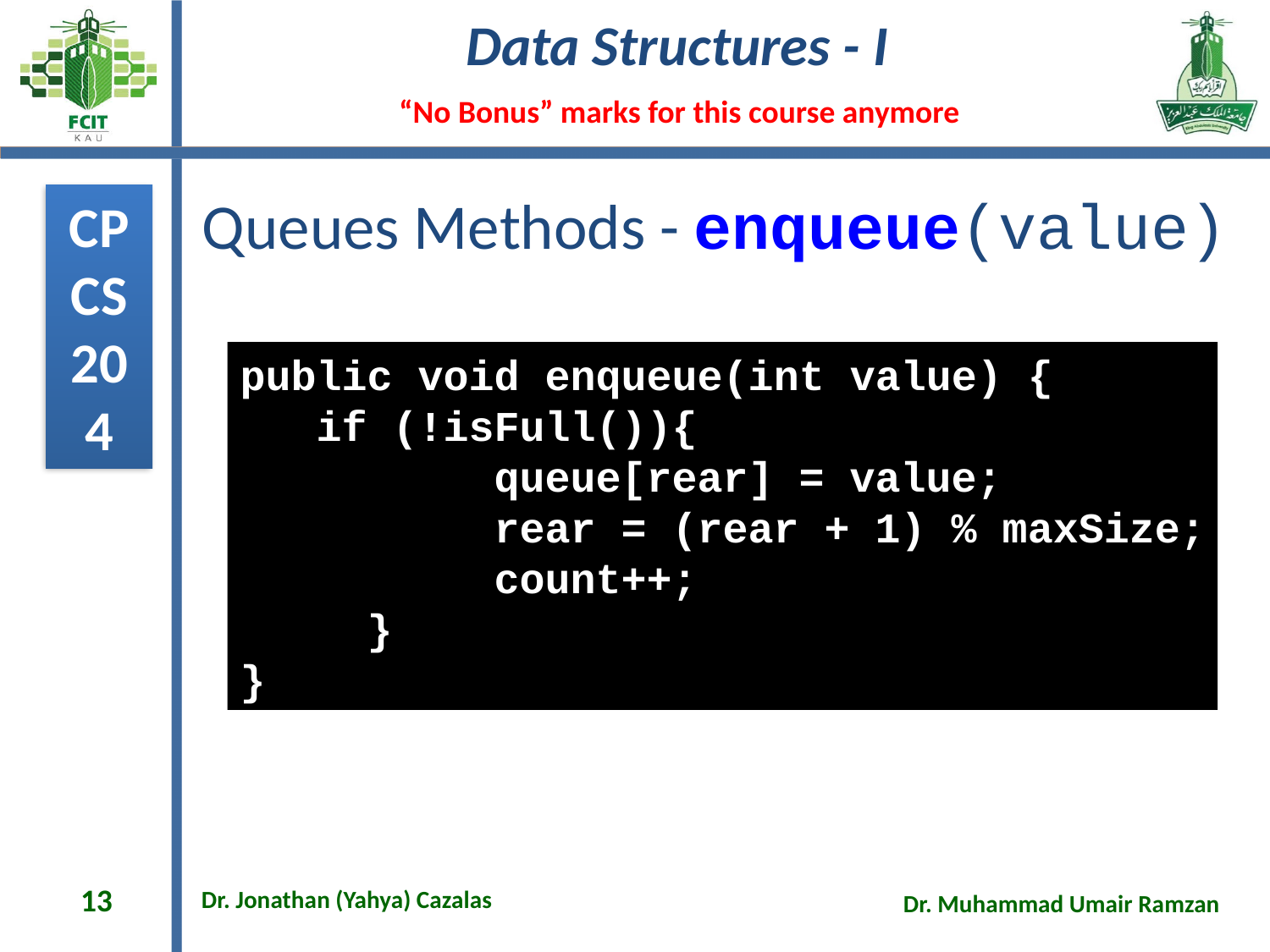

# Queues Methods - enqueue(value)
public void enqueue(int value) {
   if (!isFull()){
		queue[rear] = value;
		rear = (rear + 1) % maxSize;
		count++;
	}
}
13